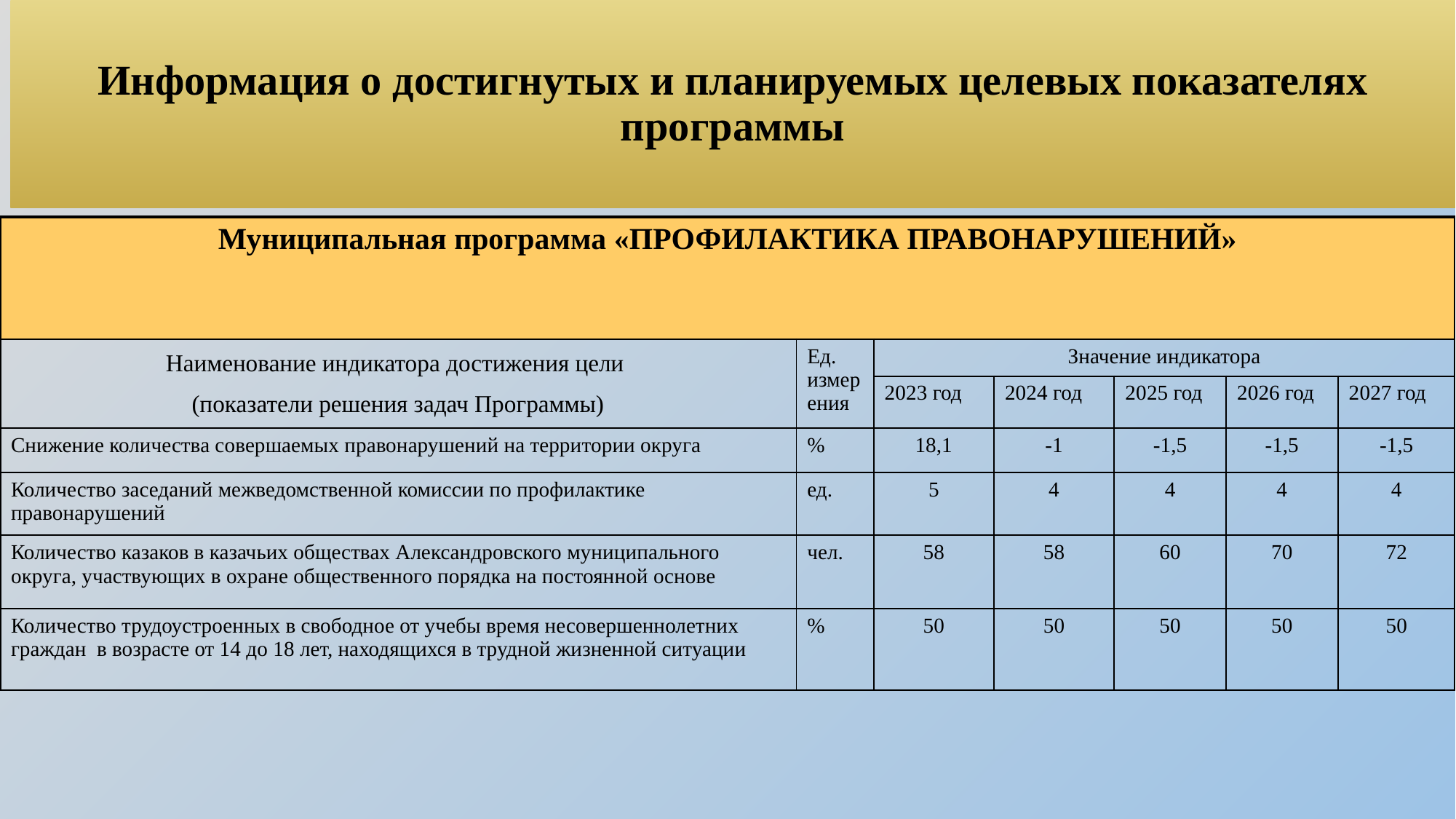

Информация о достигнутых и планируемых целевых показателях программы
| Муниципальная программа «ПРОФИЛАКТИКА ПРАВОНАРУШЕНИЙ» |  |  |  |  |  |  |
| --- | --- | --- | --- | --- | --- | --- |
| Наименование индикатора достижения цели (показатели решения задач Программы) | Ед. измерения | Значение индикатора |  |  |  |  |
|  |  | 2023 год | 2024 год | 2025 год | 2026 год | 2027 год |
| Снижение количества совершаемых правонарушений на территории округа | % | 18,1 | -1 | -1,5 | -1,5 | -1,5 |
| Количество заседаний межведомственной комиссии по профилактике правонарушений | ед. | 5 | 4 | 4 | 4 | 4 |
| Количество казаков в казачьих обществах Александровского муниципального округа, участвующих в охране общественного порядка на постоянной основе | чел. | 58 | 58 | 60 | 70 | 72 |
| Количество трудоустроенных в свободное от учебы время несовершеннолетних граждан в возрасте от 14 до 18 лет, находящихся в трудной жизненной ситуации | % | 50 | 50 | 50 | 50 | 50 |